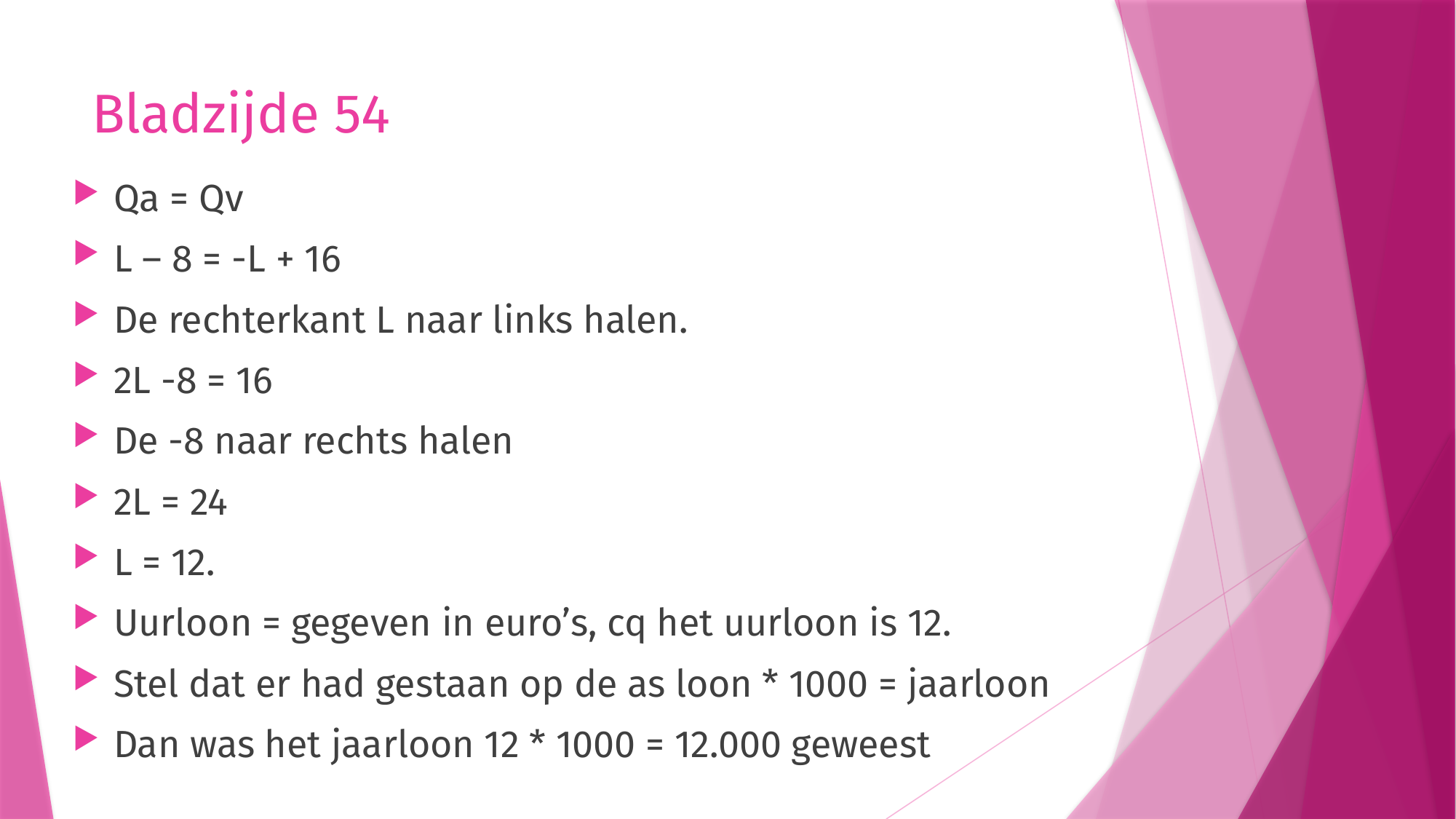

# Bladzijde 54
Qa = Qv
L – 8 = -L + 16
De rechterkant L naar links halen.
2L -8 = 16
De -8 naar rechts halen
2L = 24
L = 12.
Uurloon = gegeven in euro’s, cq het uurloon is 12.
Stel dat er had gestaan op de as loon * 1000 = jaarloon
Dan was het jaarloon 12 * 1000 = 12.000 geweest